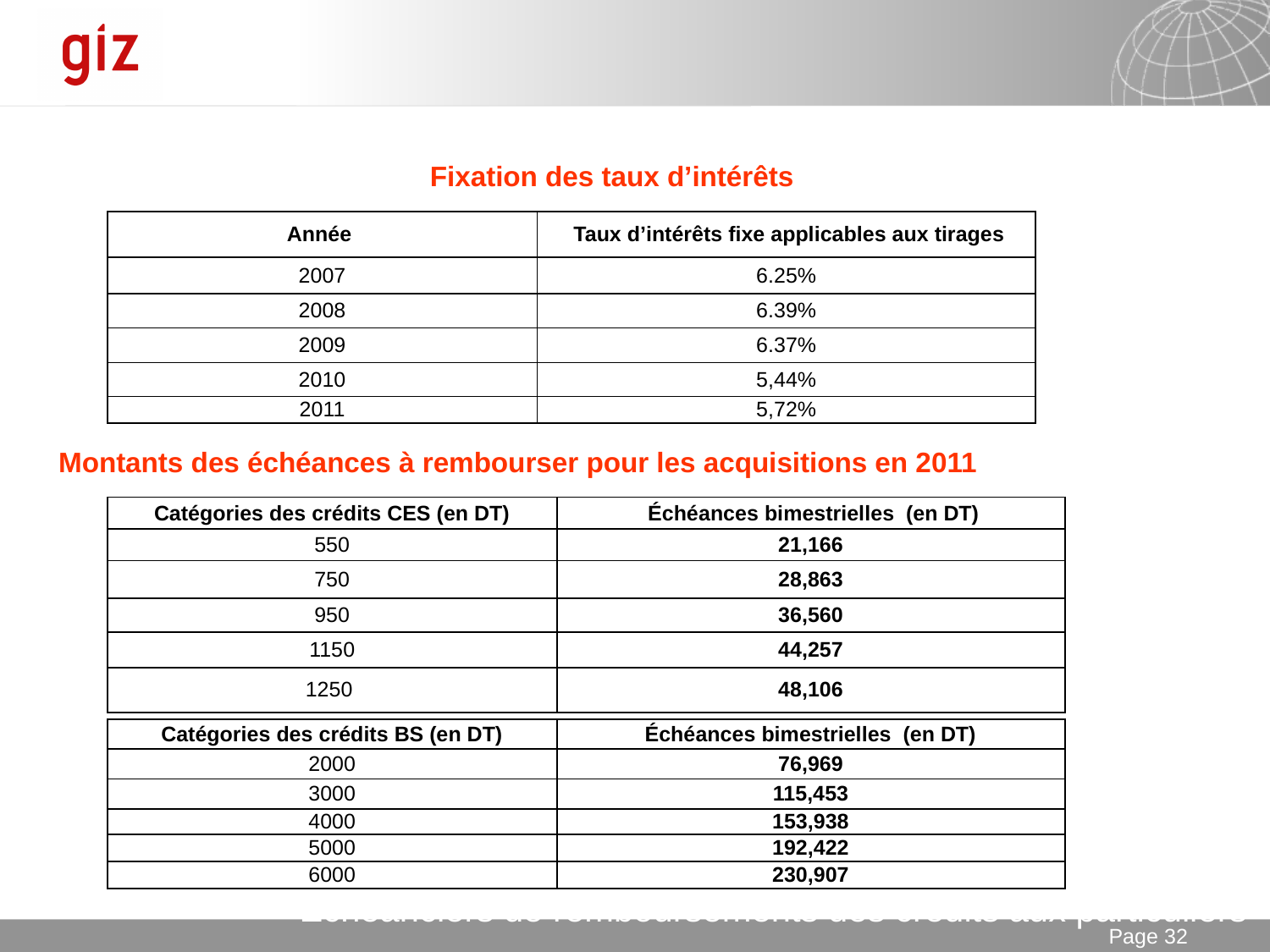

# Modalités de fixation des taux d’intérêts Échéanciers de remboursements des crédits aux particuliers
Fixation des taux d’intérêts

| Année | Taux d’intérêts fixe applicables aux tirages |
| --- | --- |
| 2007 | 6.25% |
| 2008 | 6.39% |
| 2009 | 6.37% |
| 2010 | 5,44% |
| 2011 | 5,72% |
Montants des échéances à rembourser pour les acquisitions en 2011
| Catégories des crédits CES (en DT) | Échéances bimestrielles (en DT) |
| --- | --- |
| 550 | 21,166 |
| 750 | 28,863 |
| 950 | 36,560 |
| 1150 | 44,257 |
| 1250 | 48,106 |

| Catégories des crédits BS (en DT) | Échéances bimestrielles (en DT) |
| --- | --- |
| 2000 | 76,969 |
| 3000 | 115,453 |
| 4000 | 153,938 |
| 5000 | 192,422 |
| 6000 | 230,907 |